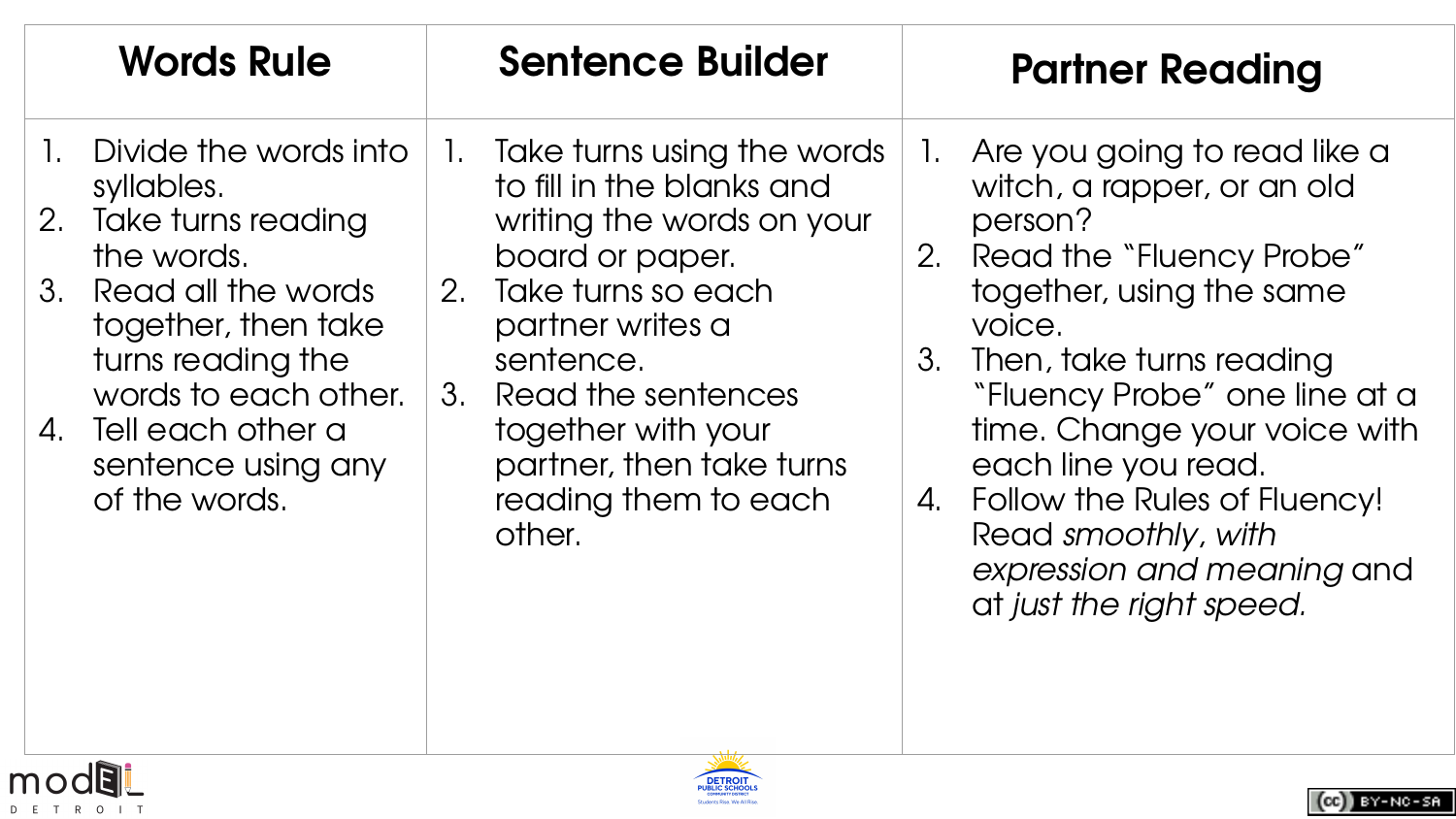

| Words Rule | Sentence Builder | Partner Reading |
| --- | --- | --- |
| Divide the words into syllables. Take turns reading the words. Read all the words together, then take turns reading the words to each other. Tell each other a sentence using any of the words. | Take turns using the words to fill in the blanks and writing the words on your board or paper. Take turns so each partner writes a sentence. Read the sentences together with your partner, then take turns reading them to each other. | Are you going to read like a witch, a rapper, or an old person? Read the “Fluency Probe” together, using the same voice. Then, take turns reading “Fluency Probe” one line at a time. Change your voice with each line you read. Follow the Rules of Fluency! Read smoothly, with expression and meaning and at just the right speed. |